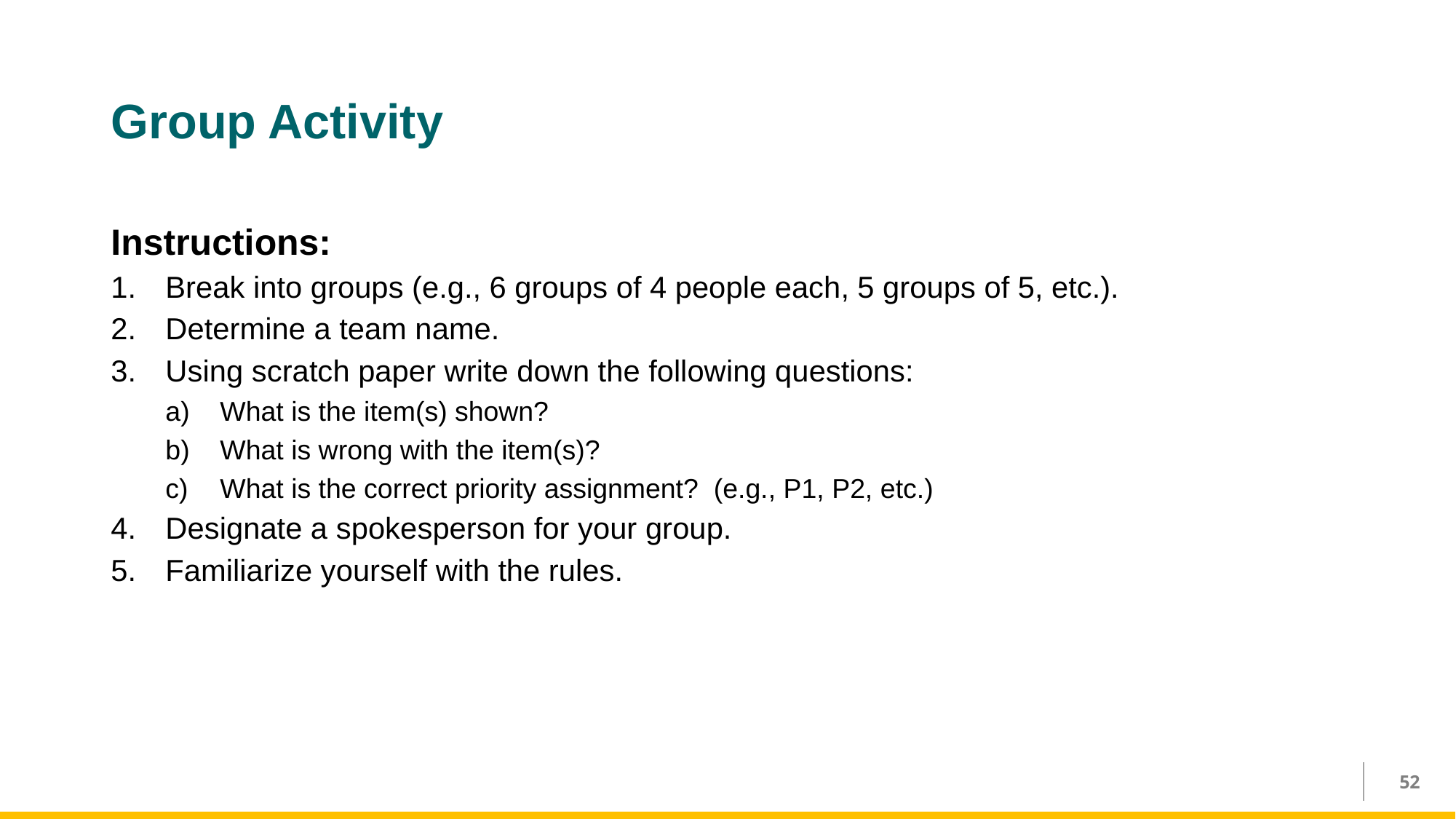

# Group Activity
Instructions:
Break into groups (e.g., 6 groups of 4 people each, 5 groups of 5, etc.).
Determine a team name.
Using scratch paper write down the following questions:
What is the item(s) shown?
What is wrong with the item(s)?
What is the correct priority assignment?  (e.g., P1, P2, etc.)
Designate a spokesperson for your group.
Familiarize yourself with the rules.